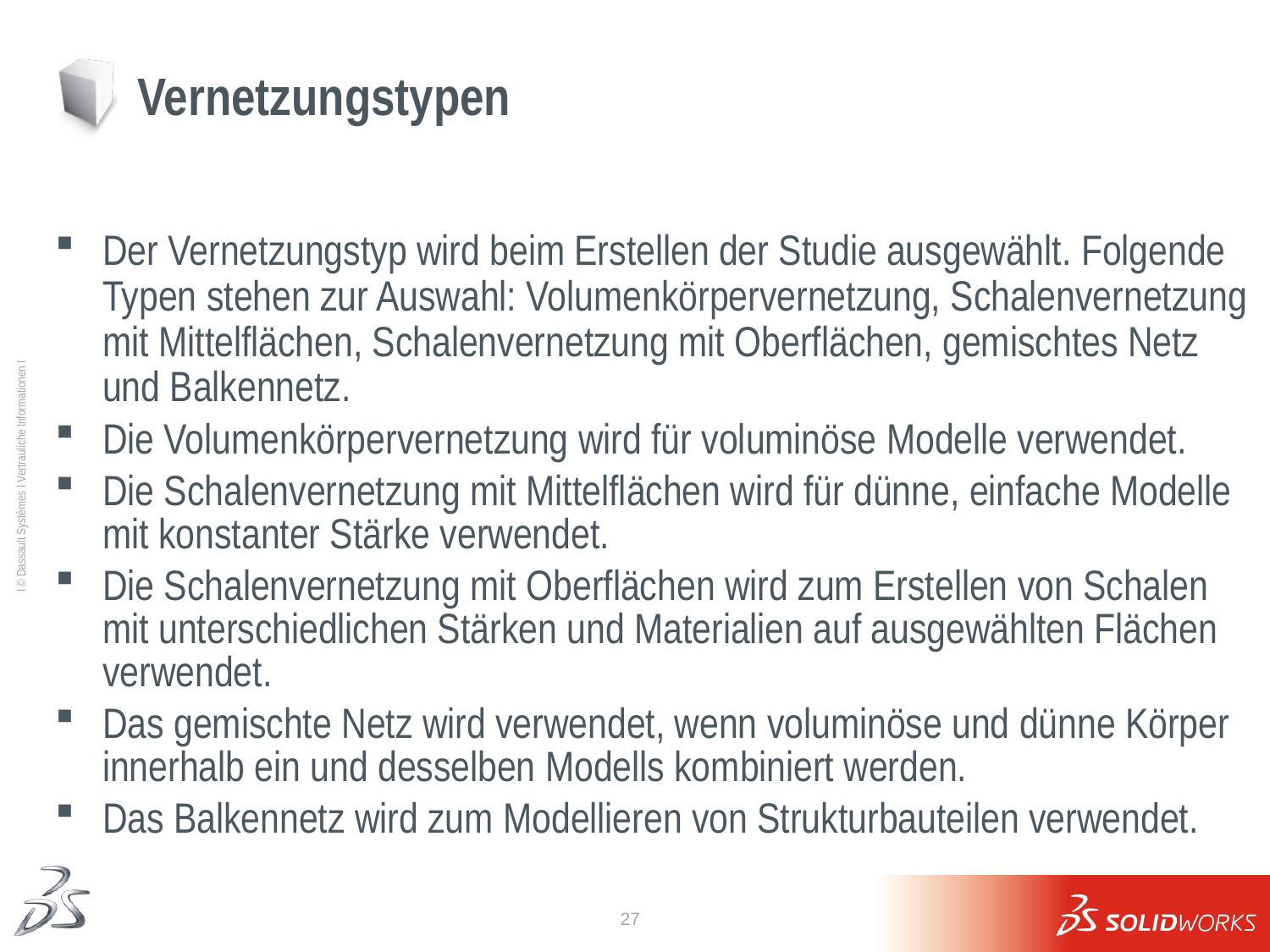

# Vernetzungstypen
Der Vernetzungstyp wird beim Erstellen der Studie ausgewählt. Folgende Typen stehen zur Auswahl: Volumenkörpervernetzung, Schalenvernetzung mit Mittelflächen, Schalenvernetzung mit Oberflächen, gemischtes Netz und Balkennetz.
Die Volumenkörpervernetzung wird für voluminöse Modelle verwendet.
Die Schalenvernetzung mit Mittelflächen wird für dünne, einfache Modelle mit konstanter Stärke verwendet.
Die Schalenvernetzung mit Oberflächen wird zum Erstellen von Schalen mit unterschiedlichen Stärken und Materialien auf ausgewählten Flächen verwendet.
Das gemischte Netz wird verwendet, wenn voluminöse und dünne Körper innerhalb ein und desselben Modells kombiniert werden.
Das Balkennetz wird zum Modellieren von Strukturbauteilen verwendet.